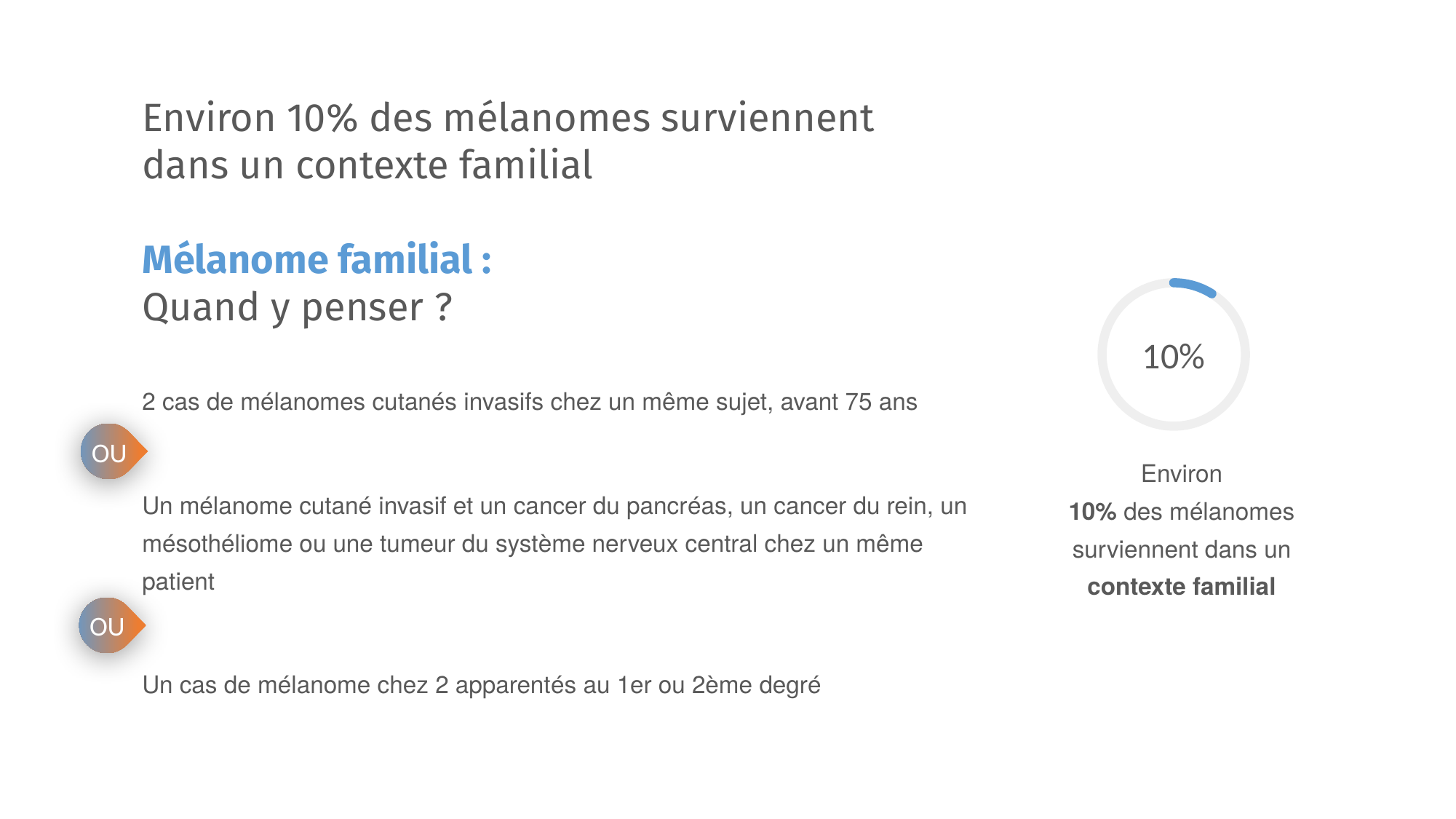

Environ 10% des mélanomes surviennent
dans un contexte familial

Mélanome familial :
Quand y penser ?
10%

Environ
10% des mélanomes surviennent dans un contexte familial

2 cas de mélanomes cutanés invasifs chez un même sujet, avant 75 ans

Un mélanome cutané invasif et un cancer du pancréas, un cancer du rein, un mésothéliome ou une tumeur du système nerveux central chez un même patient

Un cas de mélanome chez 2 apparentés au 1er ou 2ème degré

OU

OU